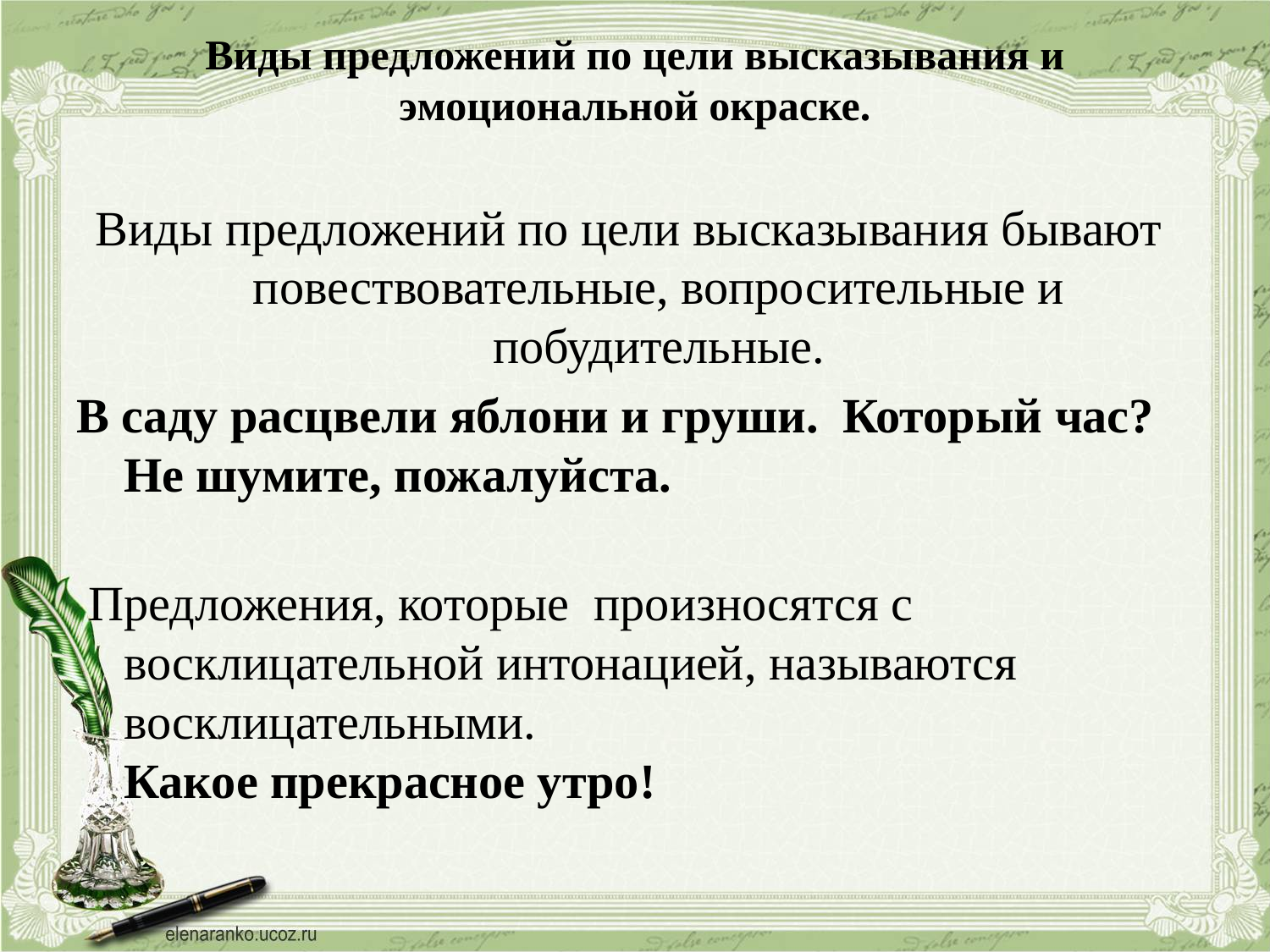

# Виды предложений по цели высказывания и эмоциональной окраске.

 Виды предложений по цели высказывания бывают 
повествовательные, вопросительные и побудительные.
В саду расцвели яблони и груши.  Который час?   Не шумите, пожалуйста.
 Предложения, которые  произносятся с восклицательной интонацией, называются 
восклицательными.
Какое прекрасное утро!